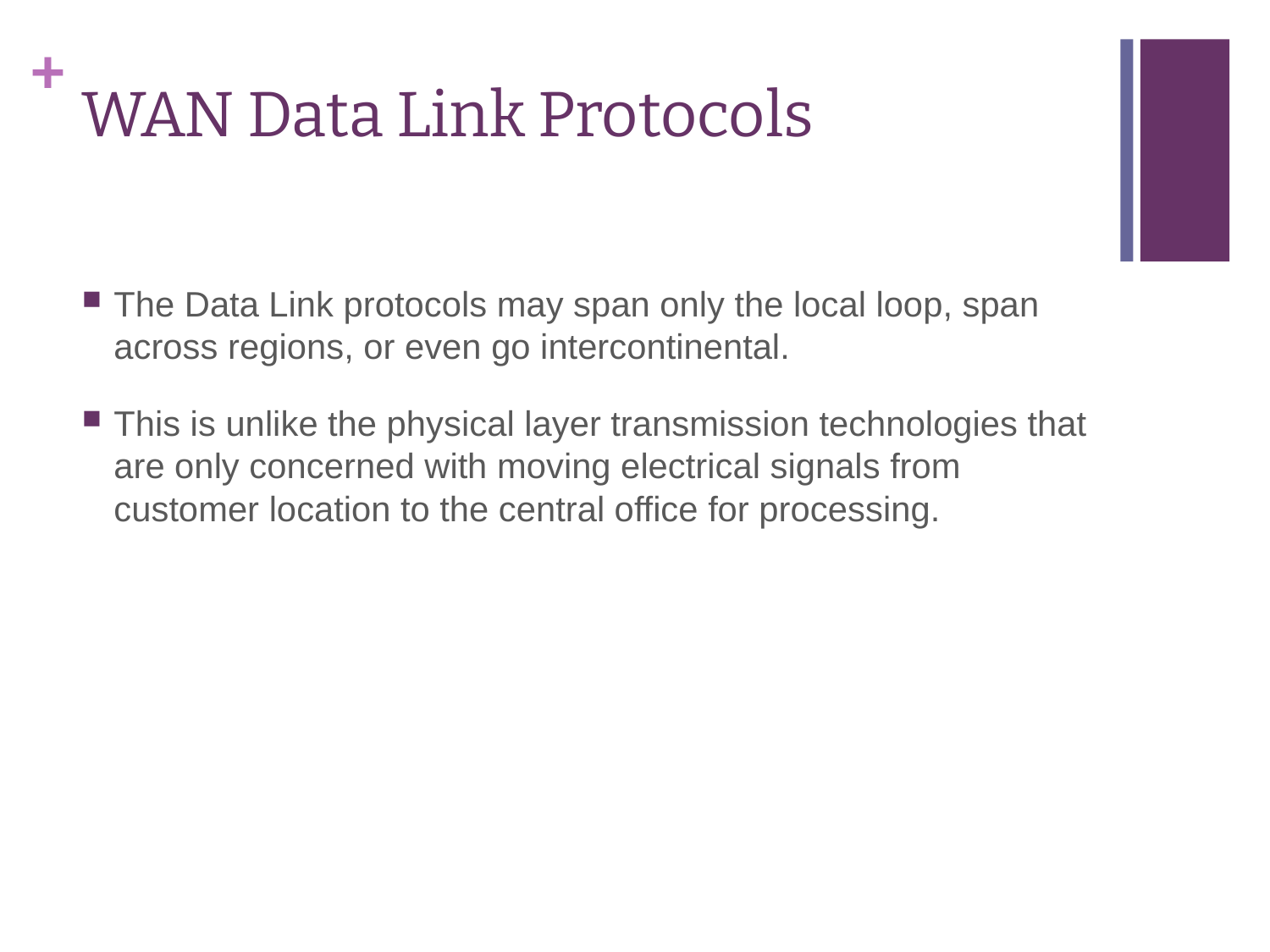

# WAN Data Link Protocols
The Data Link protocols may span only the local loop, span across regions, or even go intercontinental.
This is unlike the physical layer transmission technologies that are only concerned with moving electrical signals from customer location to the central office for processing.